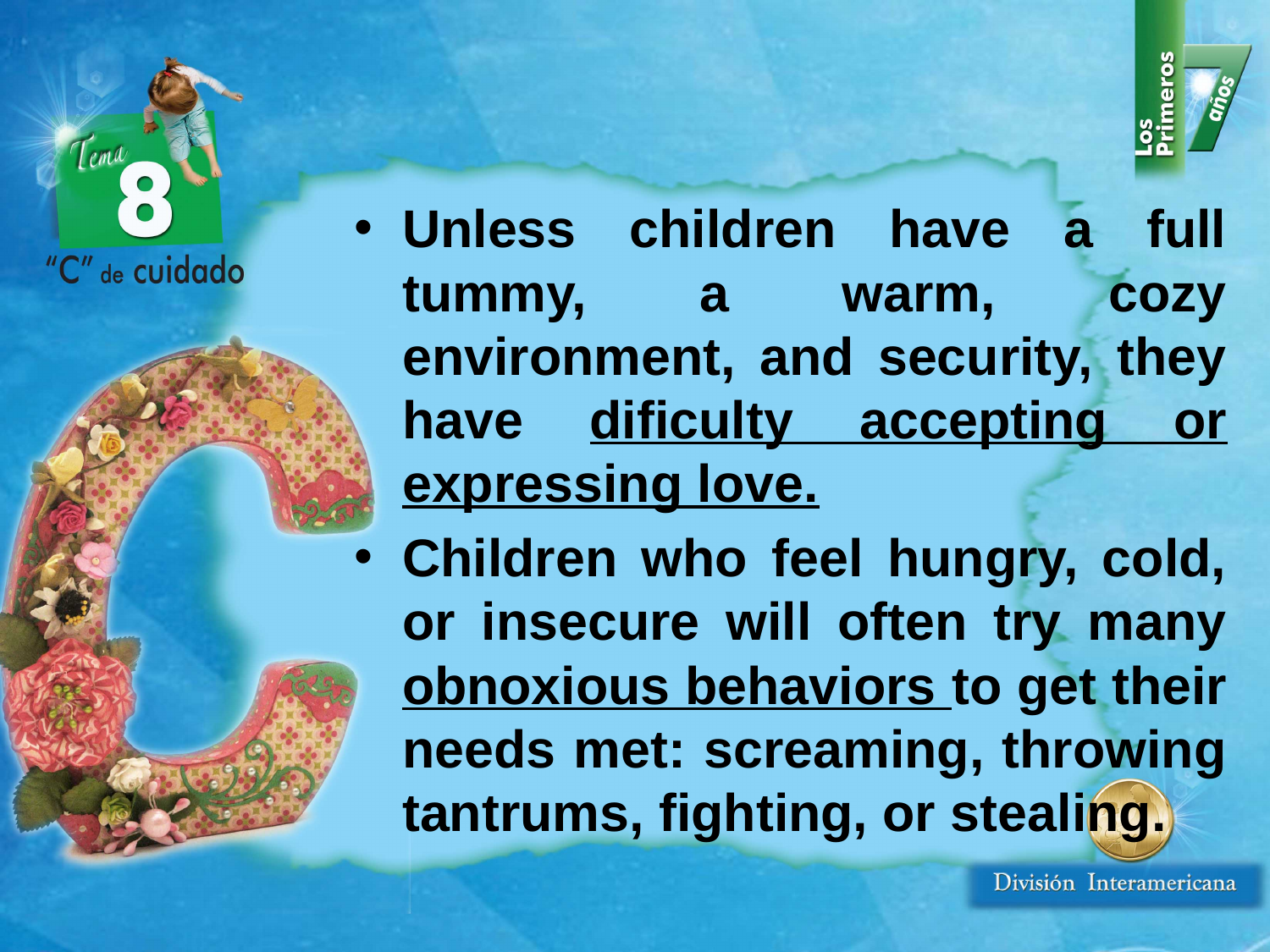

Unless children have a full tummy, a warm, cozy environment, and security, they have dificulty accepting or expressing love.
Children who feel hungry, cold, or insecure will often try many obnoxious behaviors to get their needs met: screaming, throwing tantrums, fighting, or stealing.